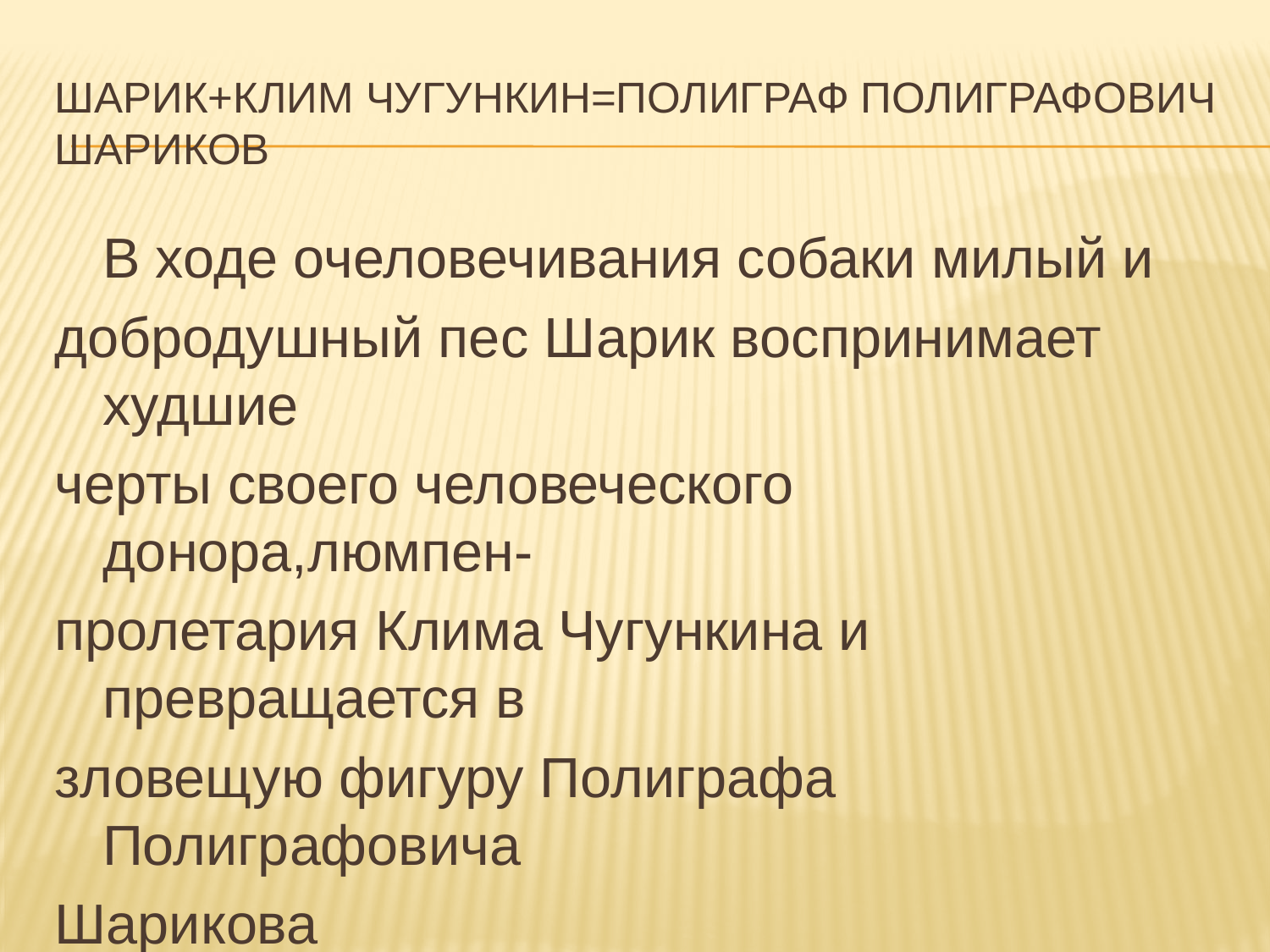

# Шарик+Клим Чугункин=Полиграф Полиграфович Шариков
	В ходе очеловечивания собаки милый и
добродушный пес Шарик воспринимает худшие
черты своего человеческого донора,люмпен-
пролетария Клима Чугункина и превращается в
зловещую фигуру Полиграфа Полиграфовича
Шарикова